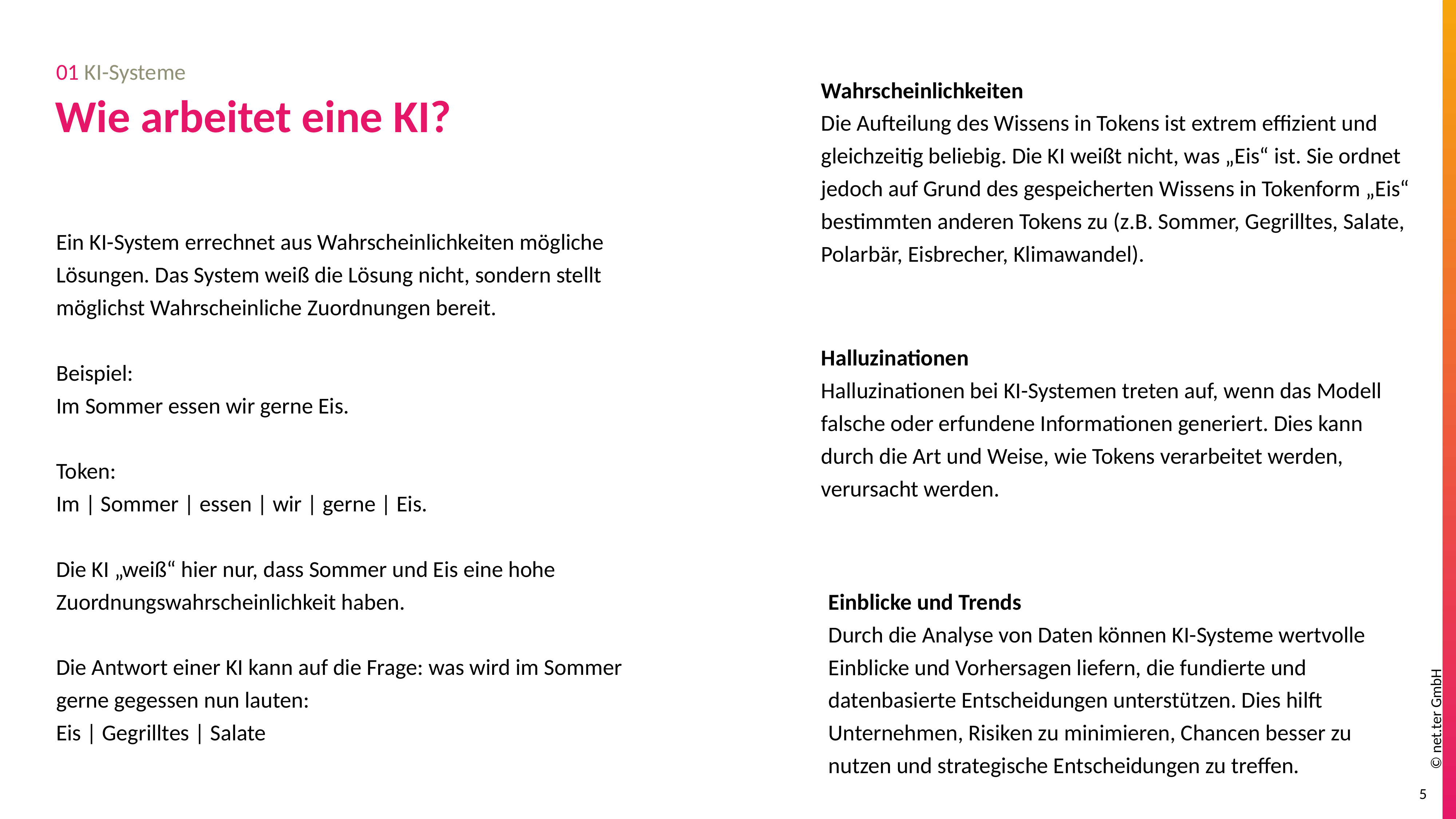

01 KI-Systeme
Wahrscheinlichkeiten
Die Aufteilung des Wissens in Tokens ist extrem effizient und gleichzeitig beliebig. Die KI weißt nicht, was „Eis“ ist. Sie ordnet jedoch auf Grund des gespeicherten Wissens in Tokenform „Eis“ bestimmten anderen Tokens zu (z.B. Sommer, Gegrilltes, Salate, Polarbär, Eisbrecher, Klimawandel).
Wie arbeitet eine KI?
Ein KI-System errechnet aus Wahrscheinlichkeiten mögliche Lösungen. Das System weiß die Lösung nicht, sondern stellt möglichst Wahrscheinliche Zuordnungen bereit.

Beispiel:
Im Sommer essen wir gerne Eis.

Token:
Im | Sommer | essen | wir | gerne | Eis.

Die KI „weiß“ hier nur, dass Sommer und Eis eine hohe Zuordnungswahrscheinlichkeit haben.

Die Antwort einer KI kann auf die Frage: was wird im Sommer gerne gegessen nun lauten:
Eis | Gegrilltes | Salate
Halluzinationen
Halluzinationen bei KI-Systemen treten auf, wenn das Modell falsche oder erfundene Informationen generiert. Dies kann durch die Art und Weise, wie Tokens verarbeitet werden, verursacht werden.
Einblicke und Trends
Durch die Analyse von Daten können KI-Systeme wertvolle Einblicke und Vorhersagen liefern, die fundierte und datenbasierte Entscheidungen unterstützen. Dies hilft Unternehmen, Risiken zu minimieren, Chancen besser zu nutzen und strategische Entscheidungen zu treffen.
5